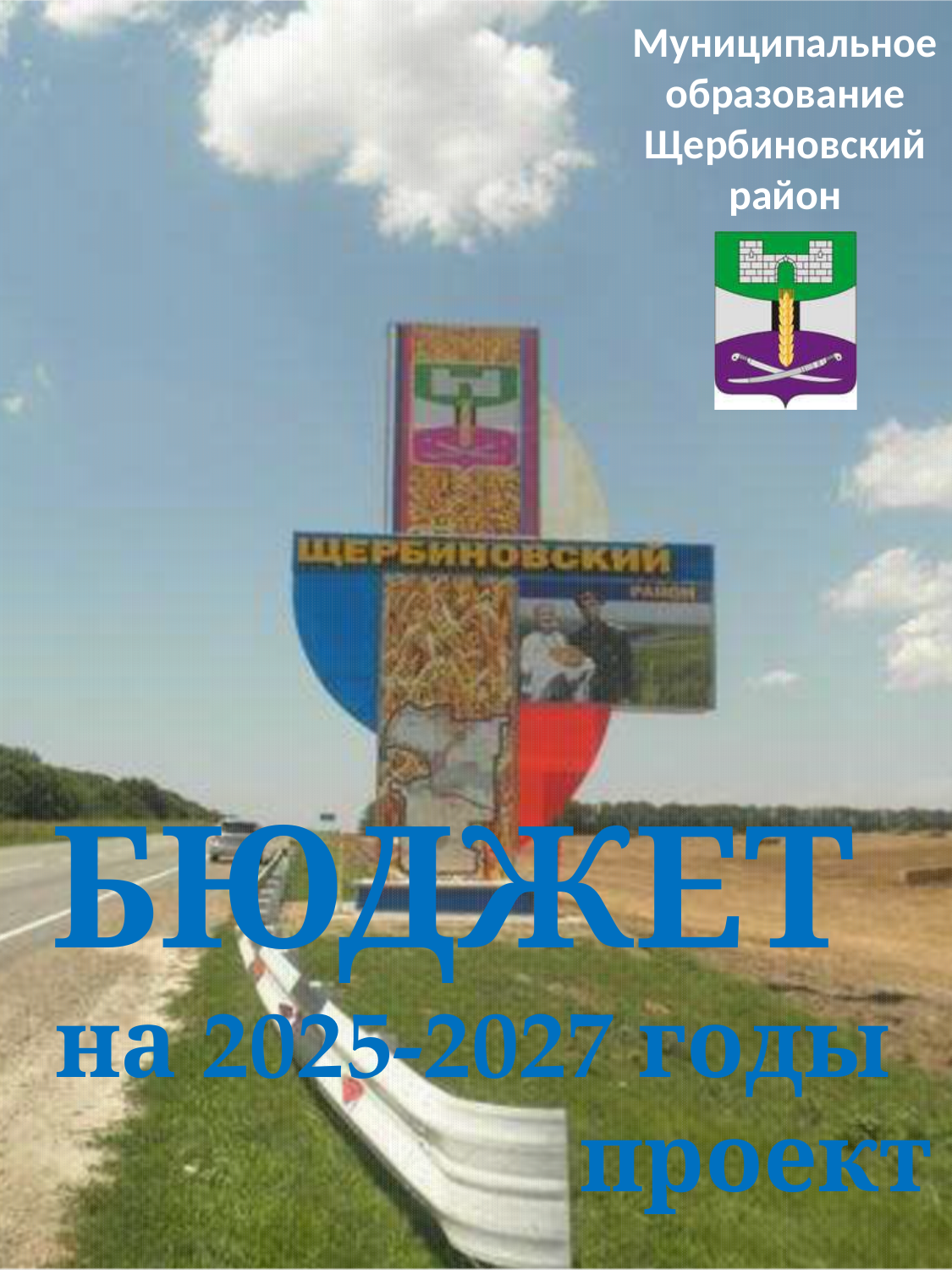

Муниципальное образование Щербиновский район

БЮДЖЕТ
на 2025-2027 годы
проект